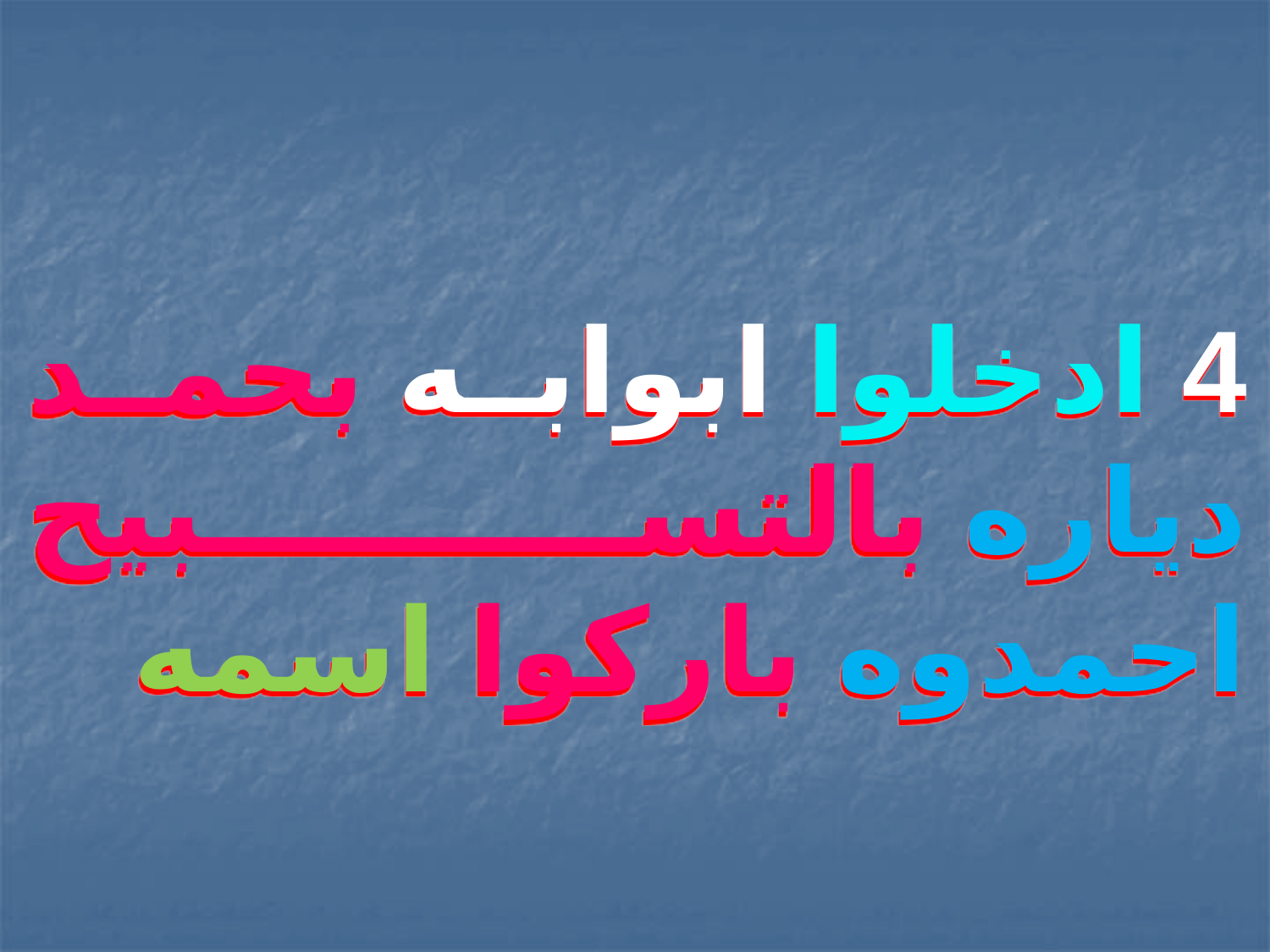

4 ادخلوا ابوابه بحمد دياره بالتسبيح احمدوه باركوا اسمه